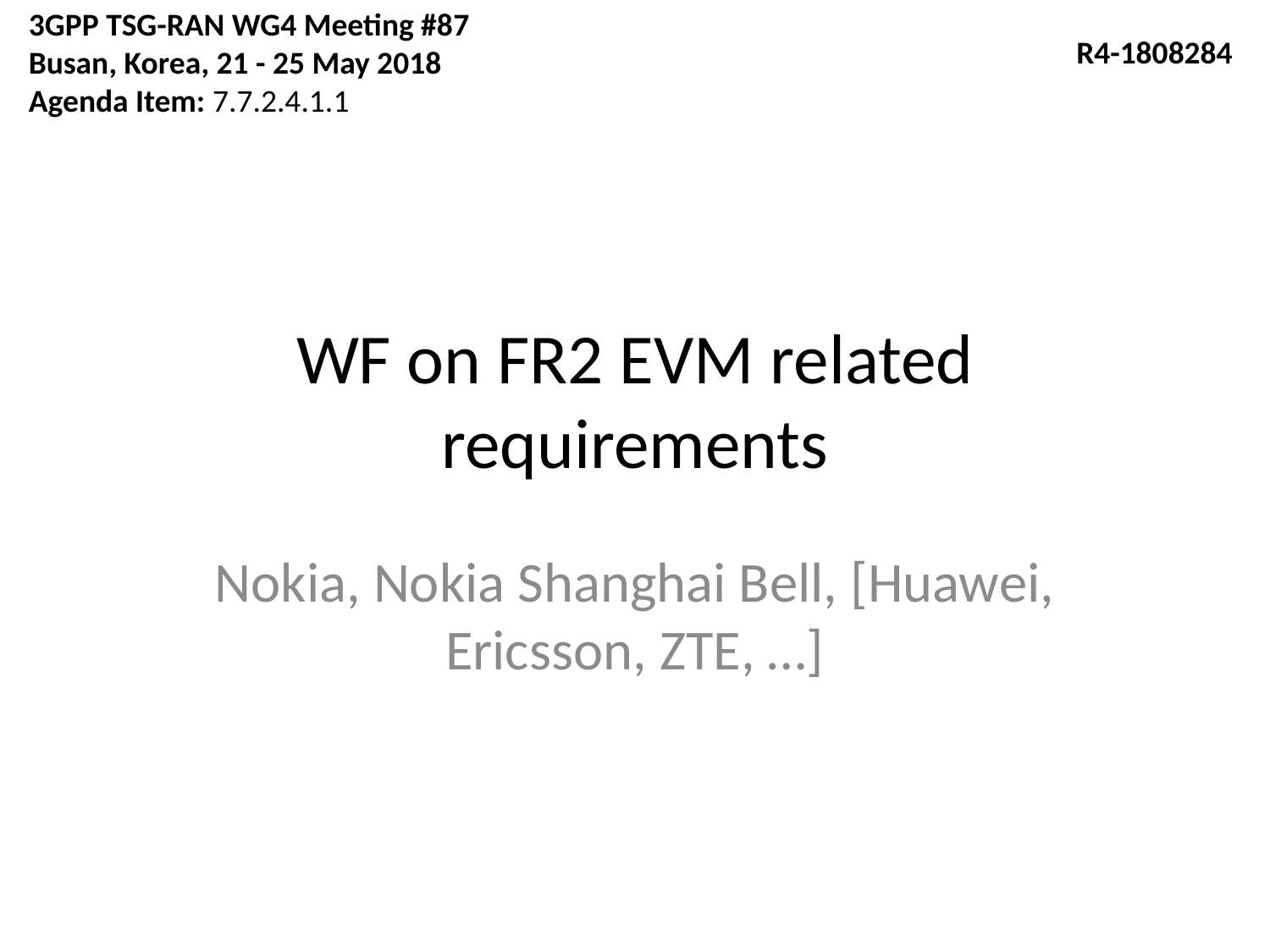

3GPP TSG-RAN WG4 Meeting #87
Busan, Korea, 21 - 25 May 2018
Agenda Item: 7.7.2.4.1.1
R4-1808284
# WF on FR2 EVM related requirements
Nokia, Nokia Shanghai Bell, [Huawei, Ericsson, ZTE, …]